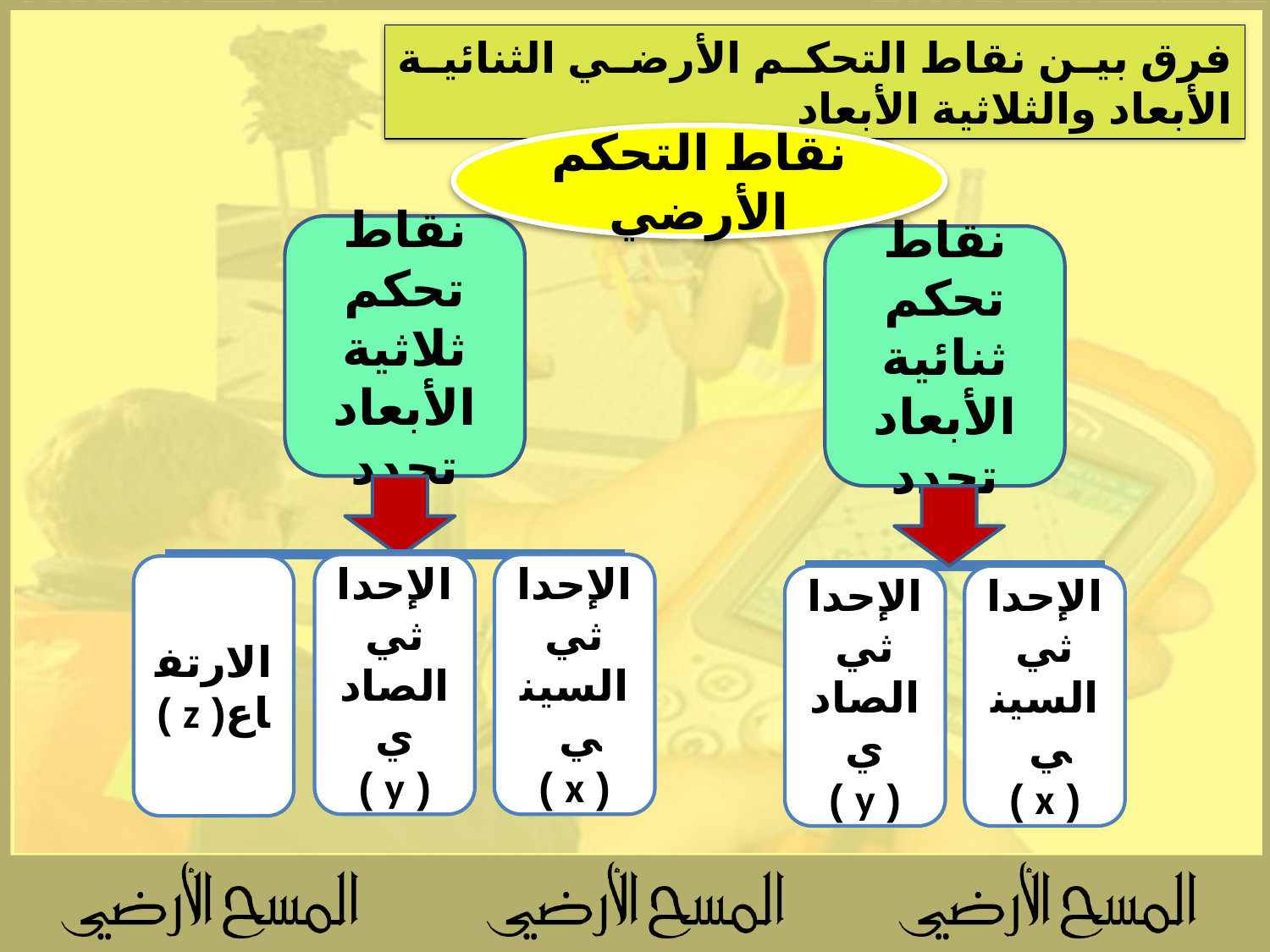

فرق بين نقاط التحكم الأرضي الثنائية الأبعاد والثلاثية الأبعاد
نقاط التحكم الأرضي
نقاط تحكم ثلاثية الأبعاد تحدد
نقاط تحكم ثنائية الأبعاد تحدد

الإحداثي الصادي ( y )
الإحداثي السيني
( x )
الارتفاع( z )
الإحداثي الصادي ( y )
الإحداثي السيني
( x )